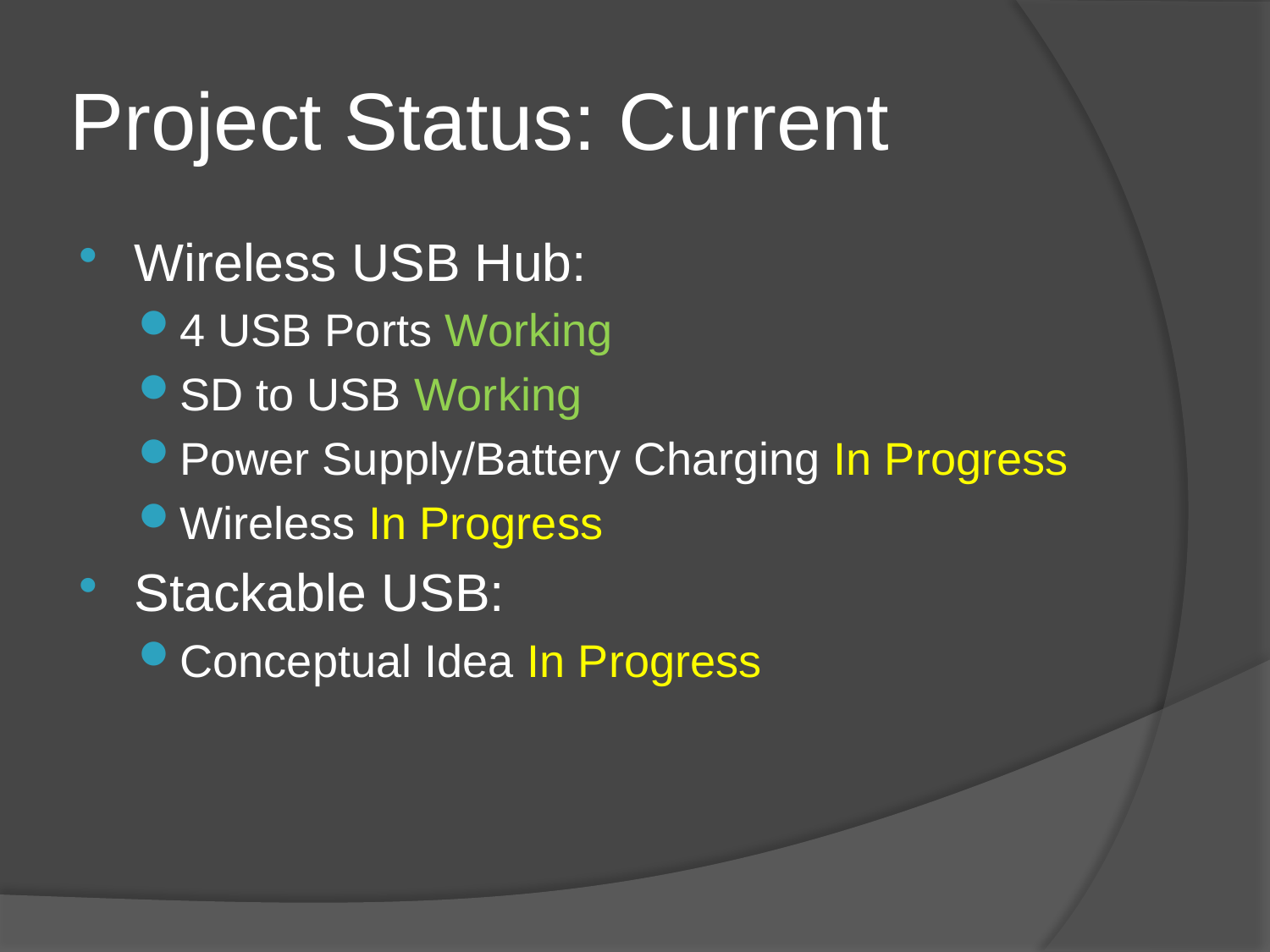

# Project Status: Current
Wireless USB Hub:
4 USB Ports Working
SD to USB Working
Power Supply/Battery Charging In Progress
Wireless In Progress
Stackable USB:
Conceptual Idea In Progress